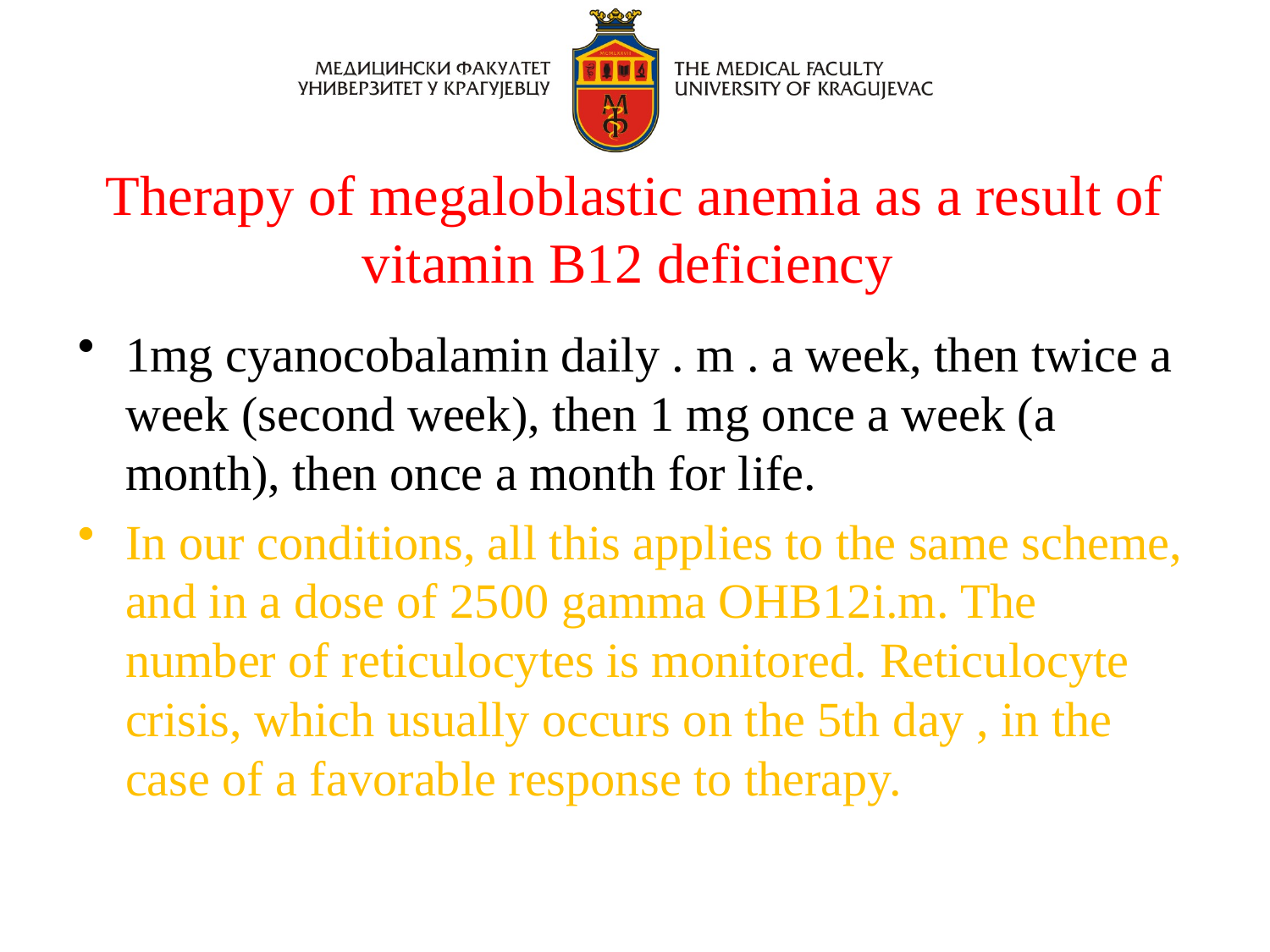

# Therapy of megaloblastic anemia as a result of vitamin B12 deficiency
1mg cyanocobalamin daily . m . a week, then twice a week (second week), then 1 mg once a week (a month), then once a month for life.
In our conditions, all this applies to the same scheme, and in a dose of 2500 gamma OHB12i.m. The number of reticulocytes is monitored. Reticulocyte crisis, which usually occurs on the 5th day , in the case of a favorable response to therapy.